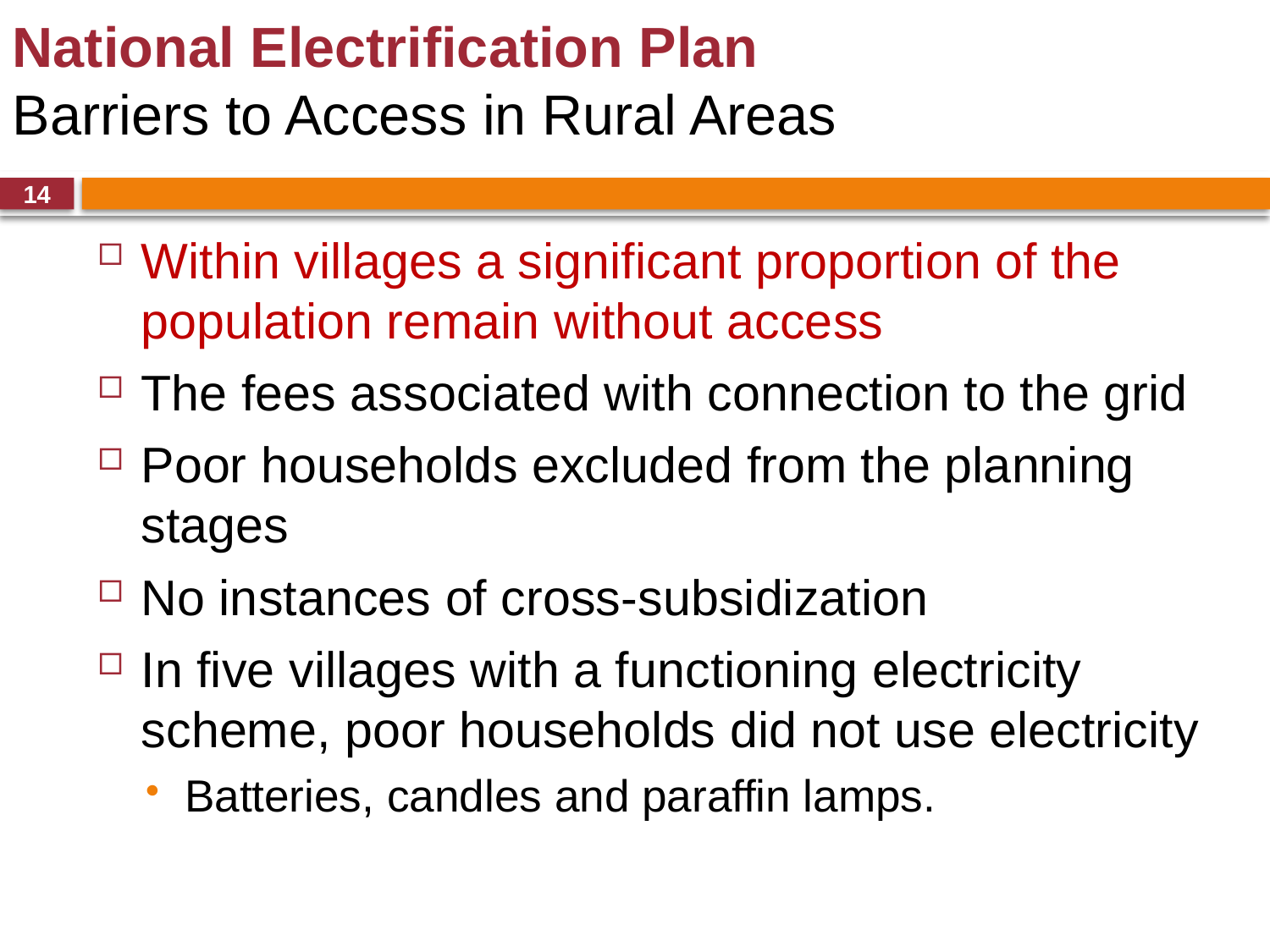

# National Electrification Plan Barriers to Access in Rural Areas
14
Within villages a significant proportion of the population remain without access
The fees associated with connection to the grid
Poor households excluded from the planning stages
No instances of cross-subsidization
In five villages with a functioning electricity scheme, poor households did not use electricity
Batteries, candles and paraffin lamps.